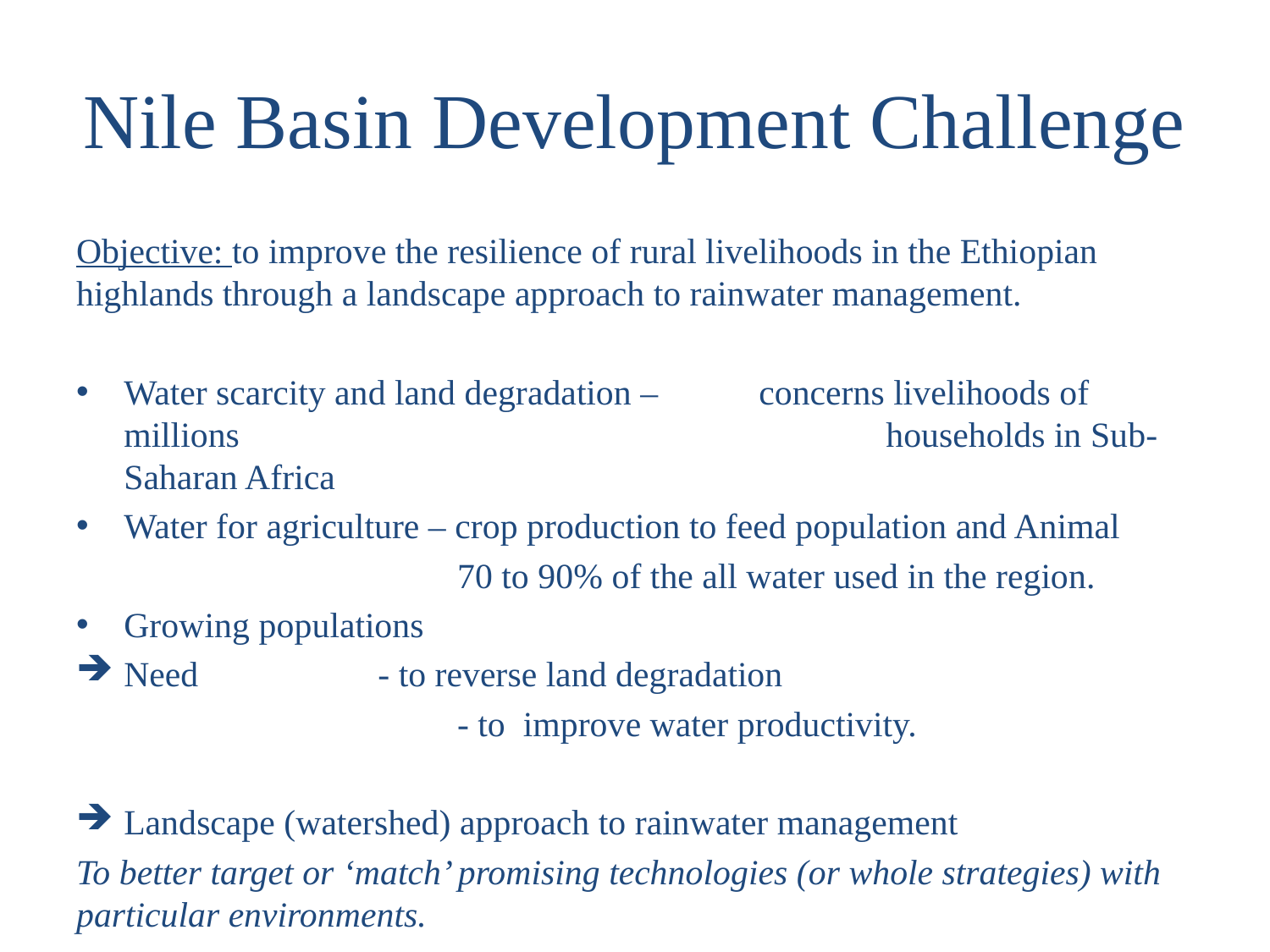

# Nile Basin Development Challenge
Objective: to improve the resilience of rural livelihoods in the Ethiopian highlands through a landscape approach to rainwater management.

Water scarcity and land degradation – 	concerns livelihoods of millions  					households in Sub-Saharan Africa
Water for agriculture – crop production to feed population and Animal
 			70 to 90% of the all water used in the region.
Growing populations
Need 		- to reverse land degradation
			- to  improve water productivity.

Landscape (watershed) approach to rainwater management
To better target or ‘match’ promising technologies (or whole strategies) with particular environments.